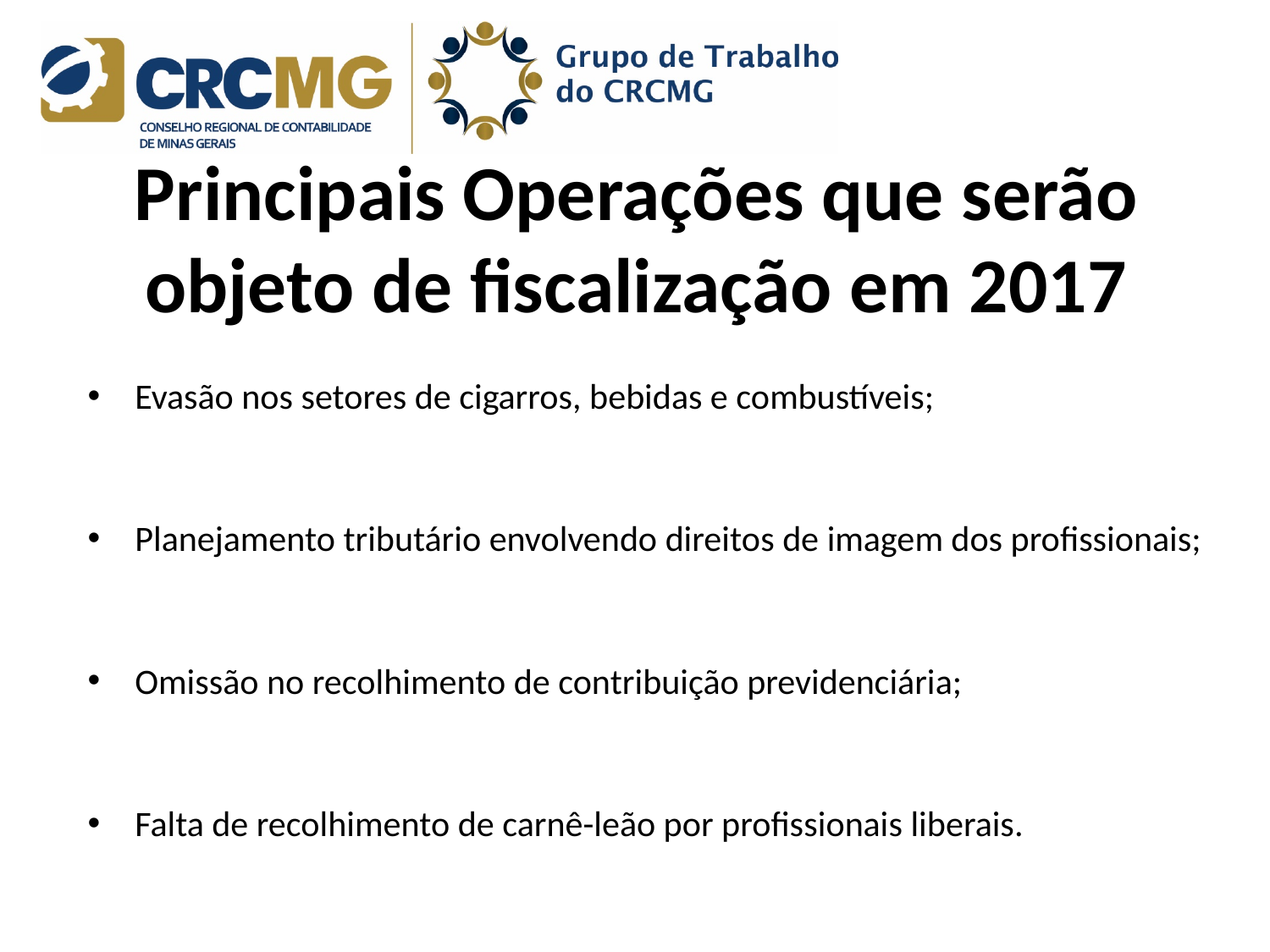

# Principais Operações que serão objeto de fiscalização em 2017
Evasão nos setores de cigarros, bebidas e combustíveis;

Planejamento tributário envolvendo direitos de imagem dos profissionais;

Omissão no recolhimento de contribuição previdenciária;

Falta de recolhimento de carnê-leão por profissionais liberais.